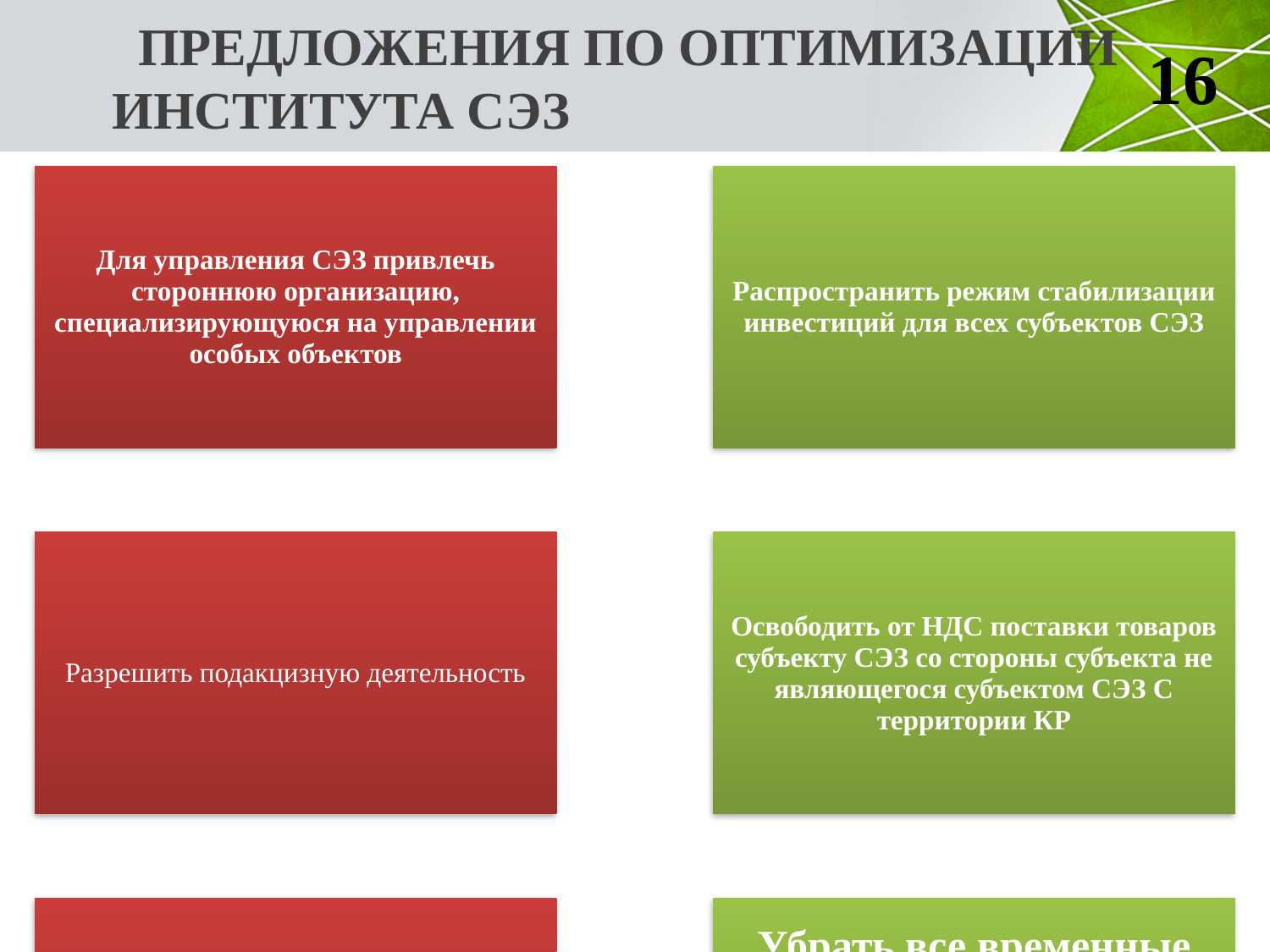

# ПРЕДЛОЖЕНИЯ ПО ОПТИМИЗАЦИИ ИНСТИТУТА СЭЗ
16
Для управления СЭЗ привлечь стороннюю организацию, специализирующуюся на управлении особых объектов
Распространить режим стабилизации инвестиций для всех субъектов СЭЗ
Разрешить подакцизную деятельность
Освободить от НДС поставки товаров субъекту СЭЗ со стороны субъекта не являющегося субъектом СЭЗ С территории КР